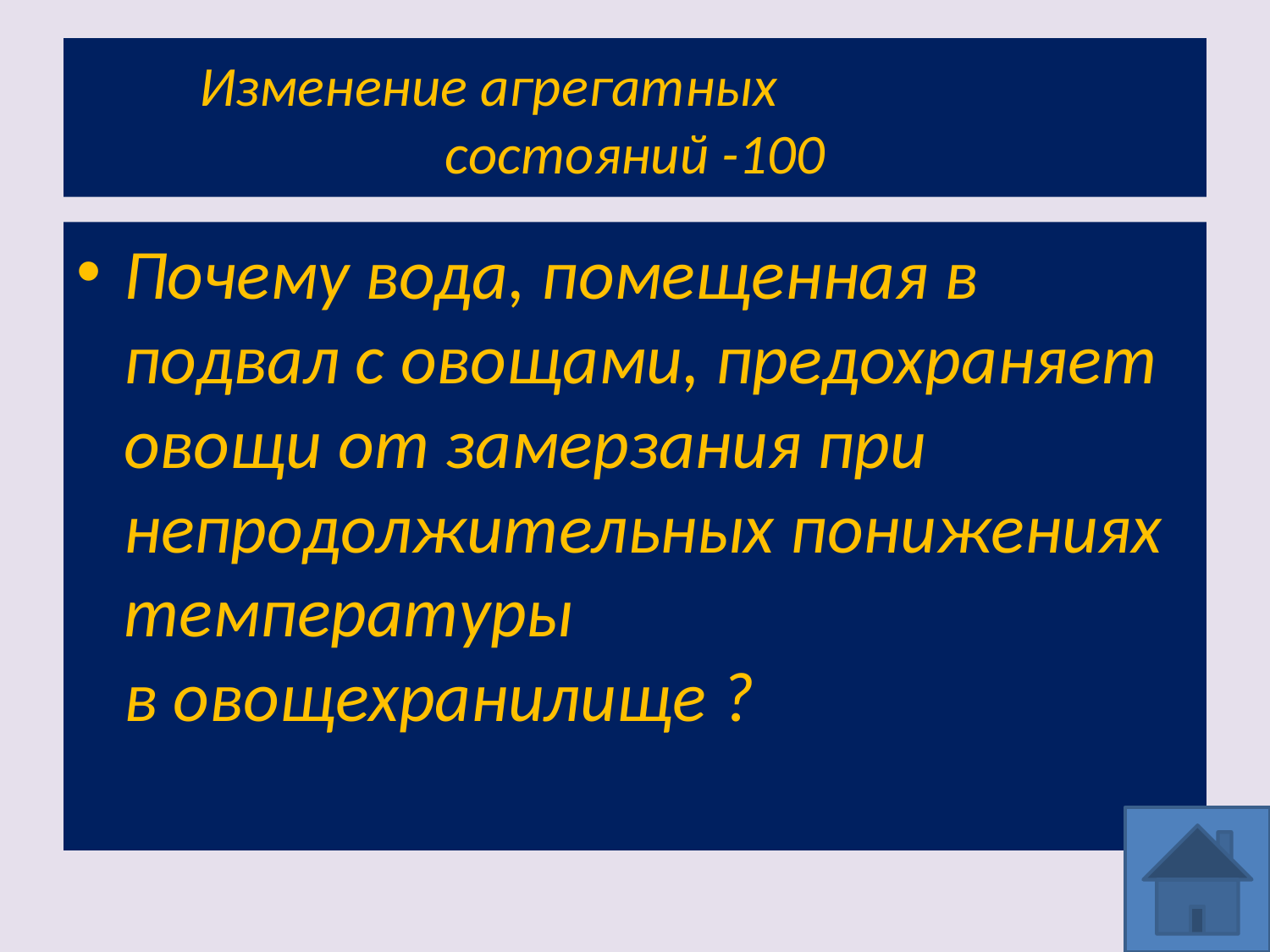

# Изменение агрегатных                        состояний -100
Почему вода, помещенная в подвал с овощами, предохраняет овощи от замерзания при непродолжительных понижениях температуры                                      в овощехранилище ?